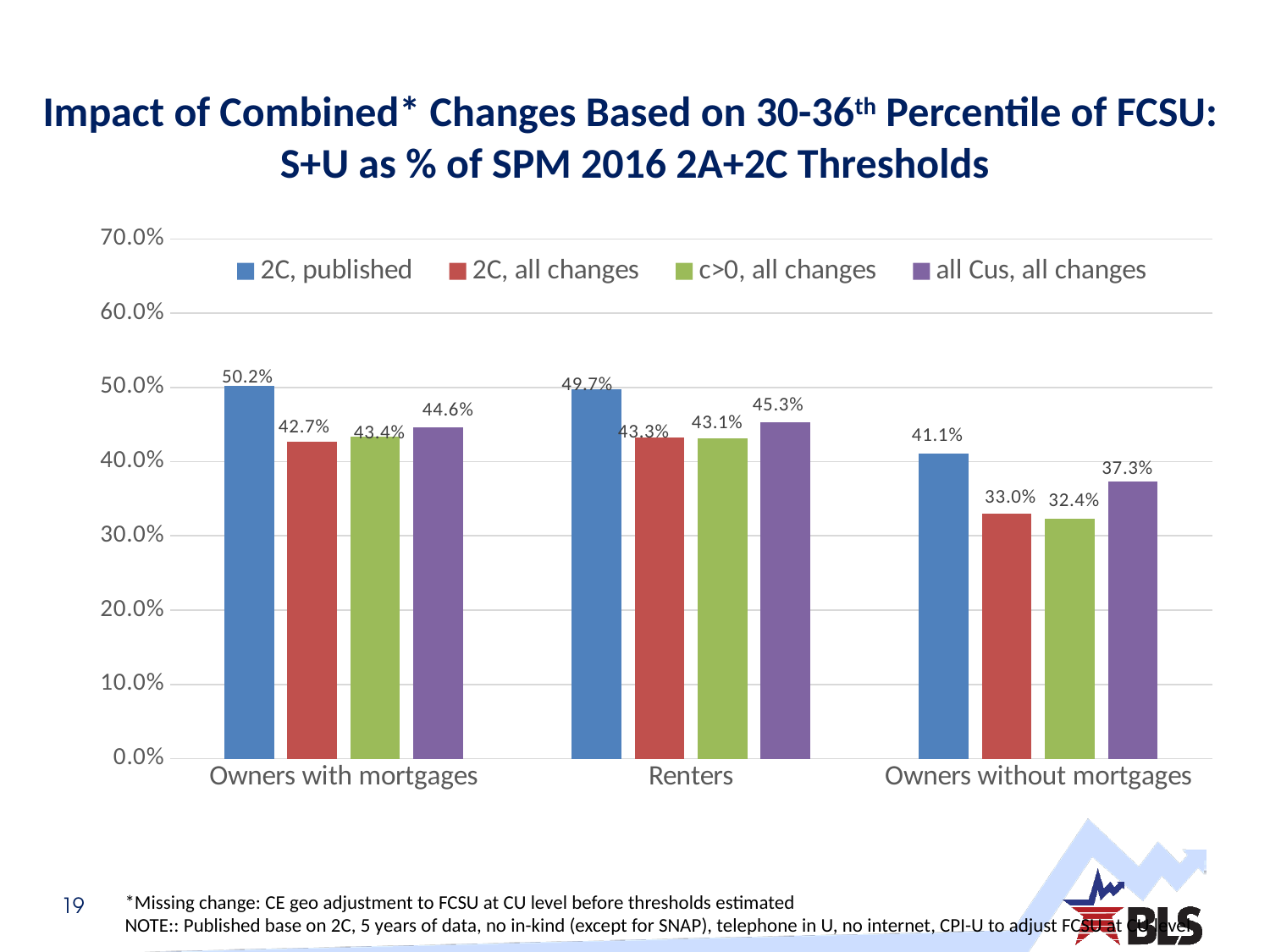

# Impact of Combined* Changes Based on 30-36th Percentile of FCSU: S+U as % of SPM 2016 2A+2C Thresholds

### Chart

| Category | 2C, published | 2C, all changes | c>0, all changes | all Cus, all changes |
|---|---|---|---|---|
| Owners with mortgages | 0.5015283411311 | 0.42741394569418206 | 0.4335455231776466 | 0.4458741484432317 |
| Renters | 0.497111342314808 | 0.4327307606194667 | 0.4310573564892424 | 0.45259301975840044 |
| Owners without mortgages | 0.411273070258518 | 0.33006776408428645 | 0.3236705451957037 | 0.3734463533171036 |
*Missing change: CE geo adjustment to FCSU at CU level before thresholds estimated
NOTE:: Published base on 2C, 5 years of data, no in-kind (except for SNAP), telephone in U, no internet, CPI-U to adjust FCSU at CU level
19